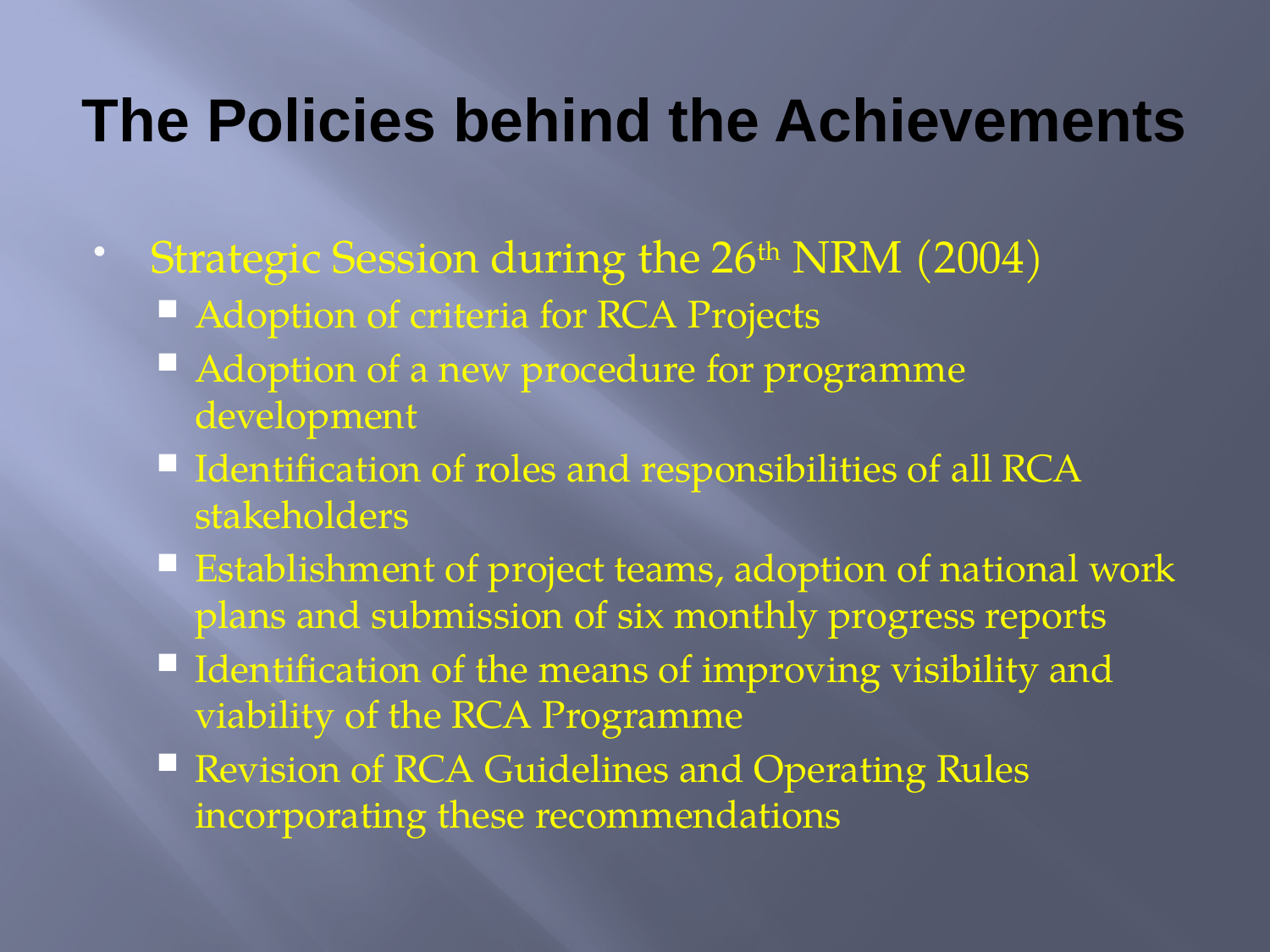

# The Policies behind the Achievements
Strategic Session during the 26th NRM (2004)
Adoption of criteria for RCA Projects
Adoption of a new procedure for programme development
Identification of roles and responsibilities of all RCA stakeholders
Establishment of project teams, adoption of national work plans and submission of six monthly progress reports
Identification of the means of improving visibility and viability of the RCA Programme
Revision of RCA Guidelines and Operating Rules incorporating these recommendations